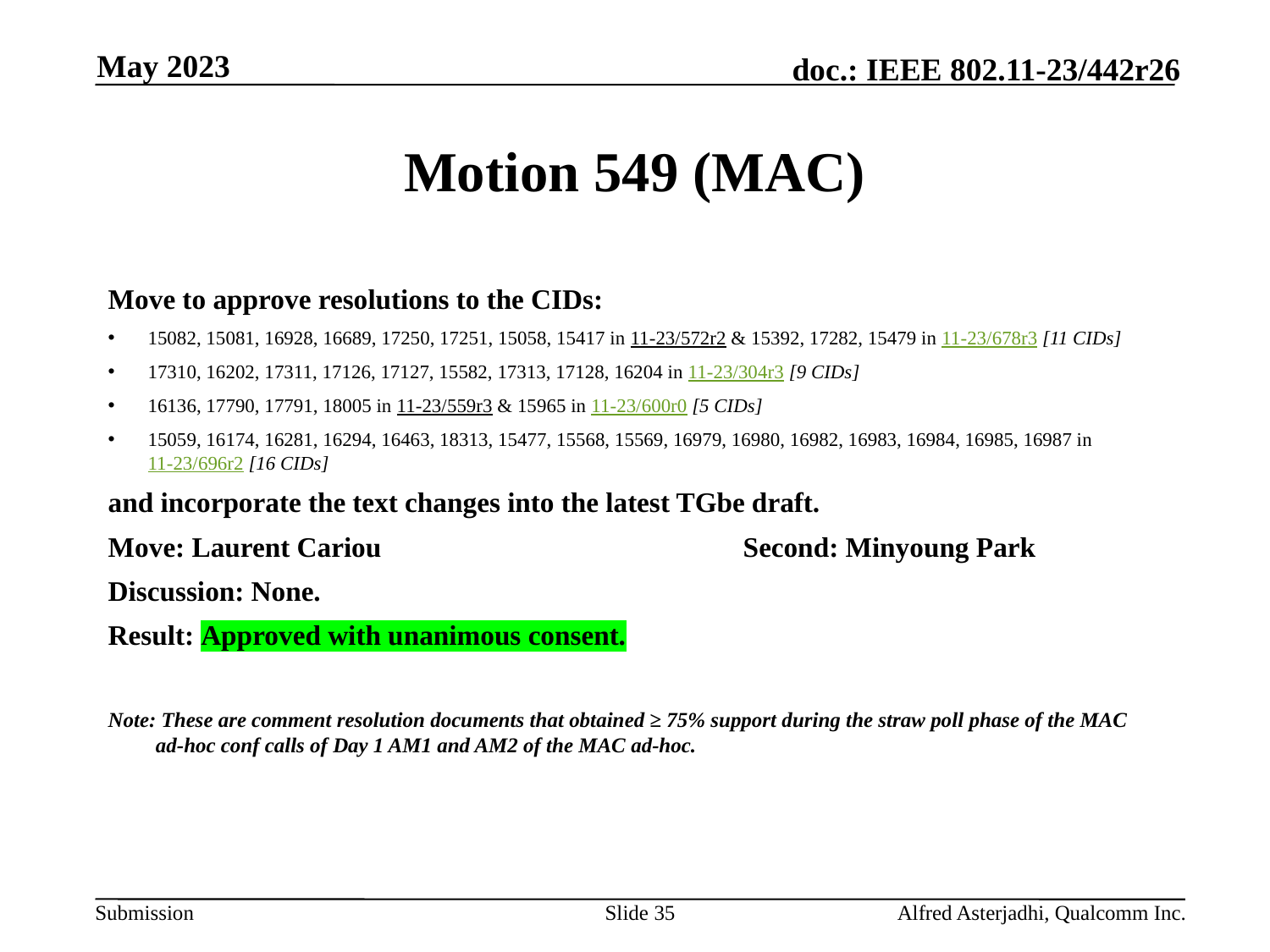

May 2023
# Motion 549 (MAC)
Move to approve resolutions to the CIDs:
15082, 15081, 16928, 16689, 17250, 17251, 15058, 15417 in 11-23/572r2 & 15392, 17282, 15479 in 11-23/678r3 [11 CIDs]
17310, 16202, 17311, 17126, 17127, 15582, 17313, 17128, 16204 in 11-23/304r3 [9 CIDs]
16136, 17790, 17791, 18005 in 11-23/559r3 & 15965 in 11-23/600r0 [5 CIDs]
15059, 16174, 16281, 16294, 16463, 18313, 15477, 15568, 15569, 16979, 16980, 16982, 16983, 16984, 16985, 16987 in 11-23/696r2 [16 CIDs]
and incorporate the text changes into the latest TGbe draft.
Move: Laurent Cariou			Second: Minyoung Park
Discussion: None.
Result: Approved with unanimous consent.

Note: These are comment resolution documents that obtained ≥ 75% support during the straw poll phase of the MAC ad-hoc conf calls of Day 1 AM1 and AM2 of the MAC ad-hoc.
Slide 35
Alfred Asterjadhi, Qualcomm Inc.